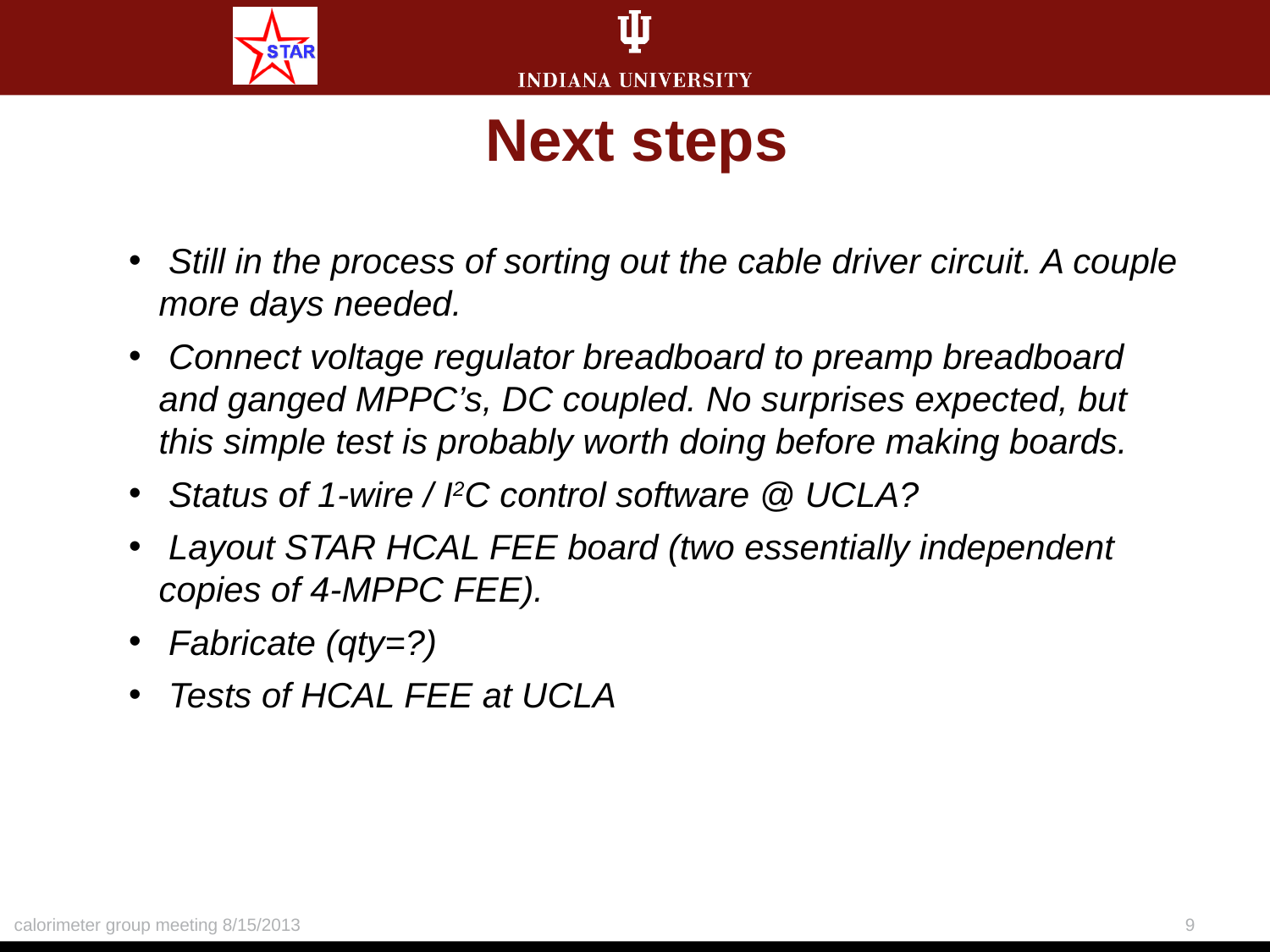

# Next steps
 Still in the process of sorting out the cable driver circuit. A couple more days needed.
 Connect voltage regulator breadboard to preamp breadboard and ganged MPPC’s, DC coupled. No surprises expected, but this simple test is probably worth doing before making boards.
 Status of 1-wire / I2C control software @ UCLA?
 Layout STAR HCAL FEE board (two essentially independent copies of 4-MPPC FEE).
 Fabricate (qty=?)
 Tests of HCAL FEE at UCLA